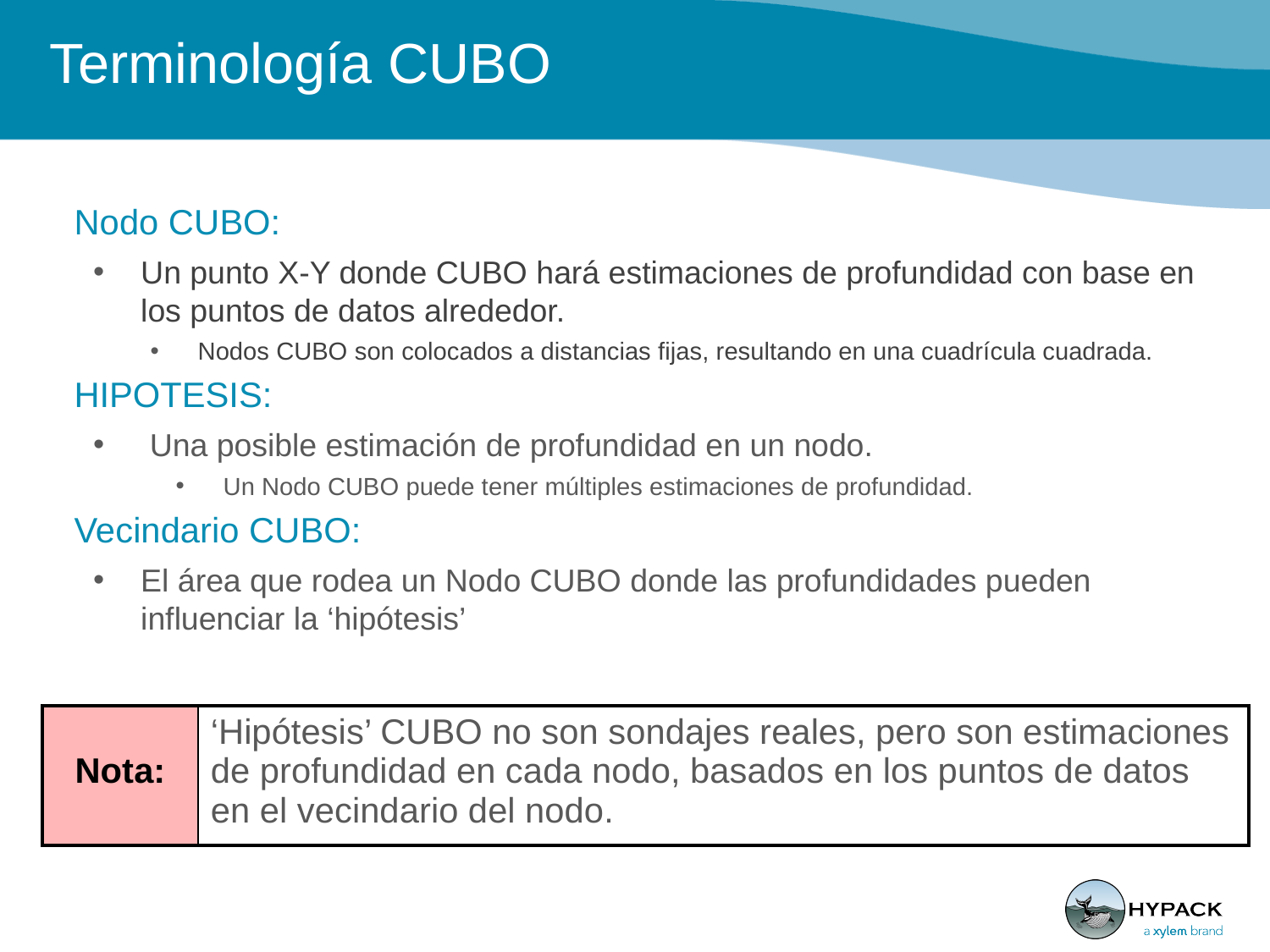

# Terminología CUBO
Nodo CUBO:
Un punto X-Y donde CUBO hará estimaciones de profundidad con base en los puntos de datos alrededor.
Nodos CUBO son colocados a distancias fijas, resultando en una cuadrícula cuadrada.
HIPOTESIS:
 Una posible estimación de profundidad en un nodo.
Un Nodo CUBO puede tener múltiples estimaciones de profundidad.
Vecindario CUBO:
El área que rodea un Nodo CUBO donde las profundidades pueden influenciar la ‘hipótesis’
| Nota: | ‘Hipótesis’ CUBO no son sondajes reales, pero son estimaciones de profundidad en cada nodo, basados en los puntos de datos en el vecindario del nodo. |
| --- | --- |